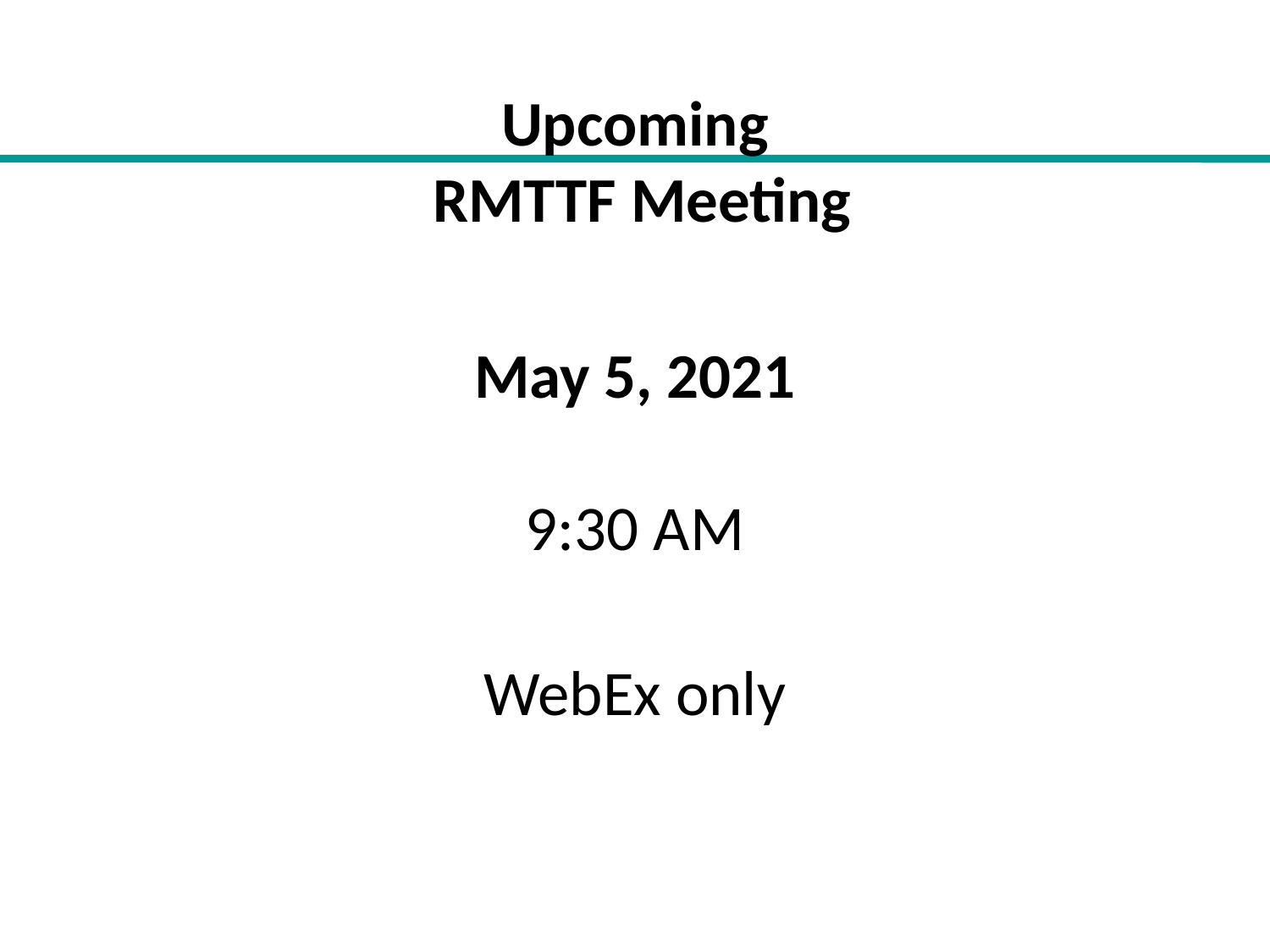

# Upcoming RMTTF Meeting
May 5, 2021

9:30 AM

WebEx only